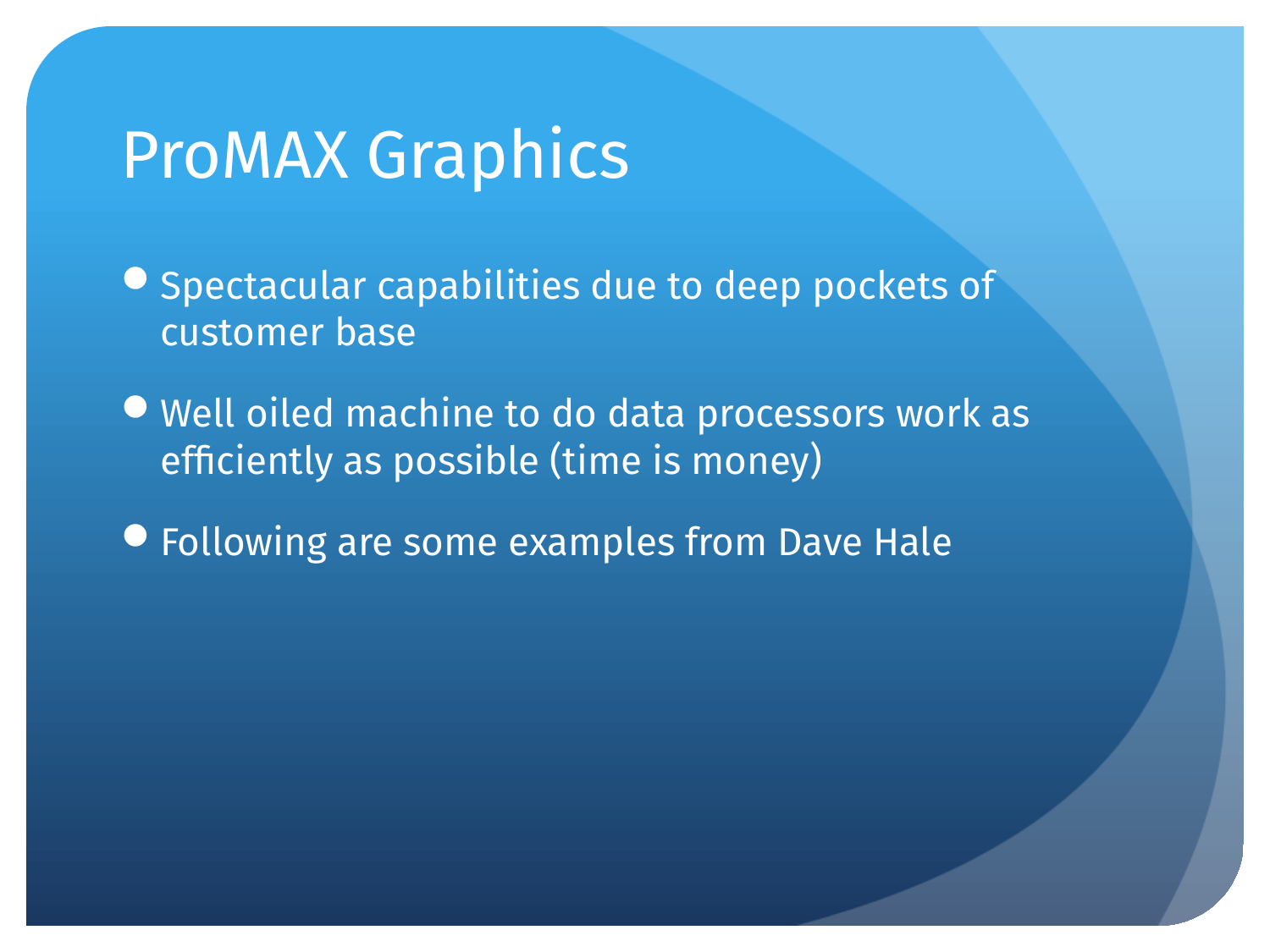

# ProMAX Graphics
Spectacular capabilities due to deep pockets of customer base
Well oiled machine to do data processors work as efficiently as possible (time is money)
Following are some examples from Dave Hale